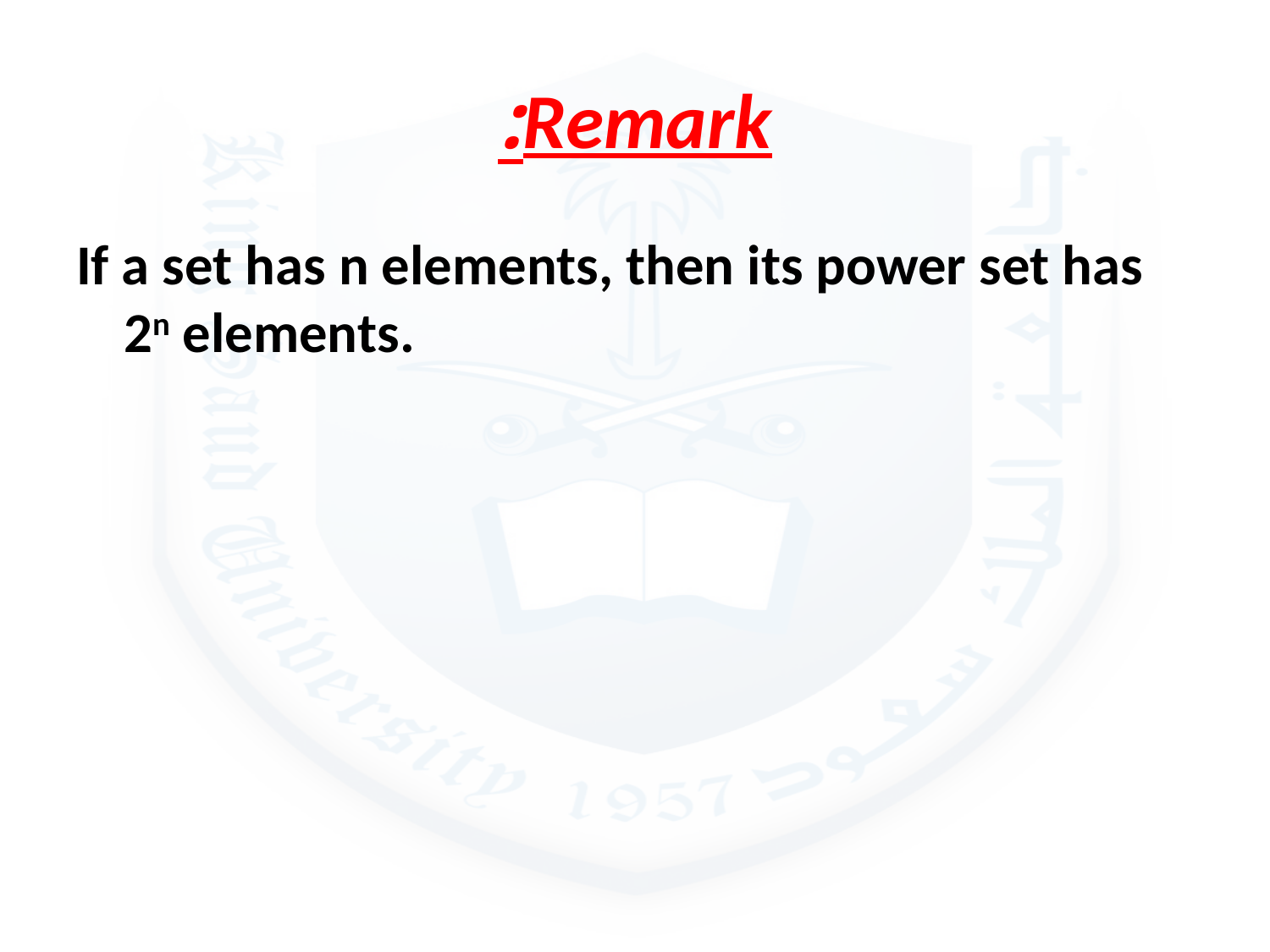

# Remark:
If a set has n elements, then its power set has 2n elements.